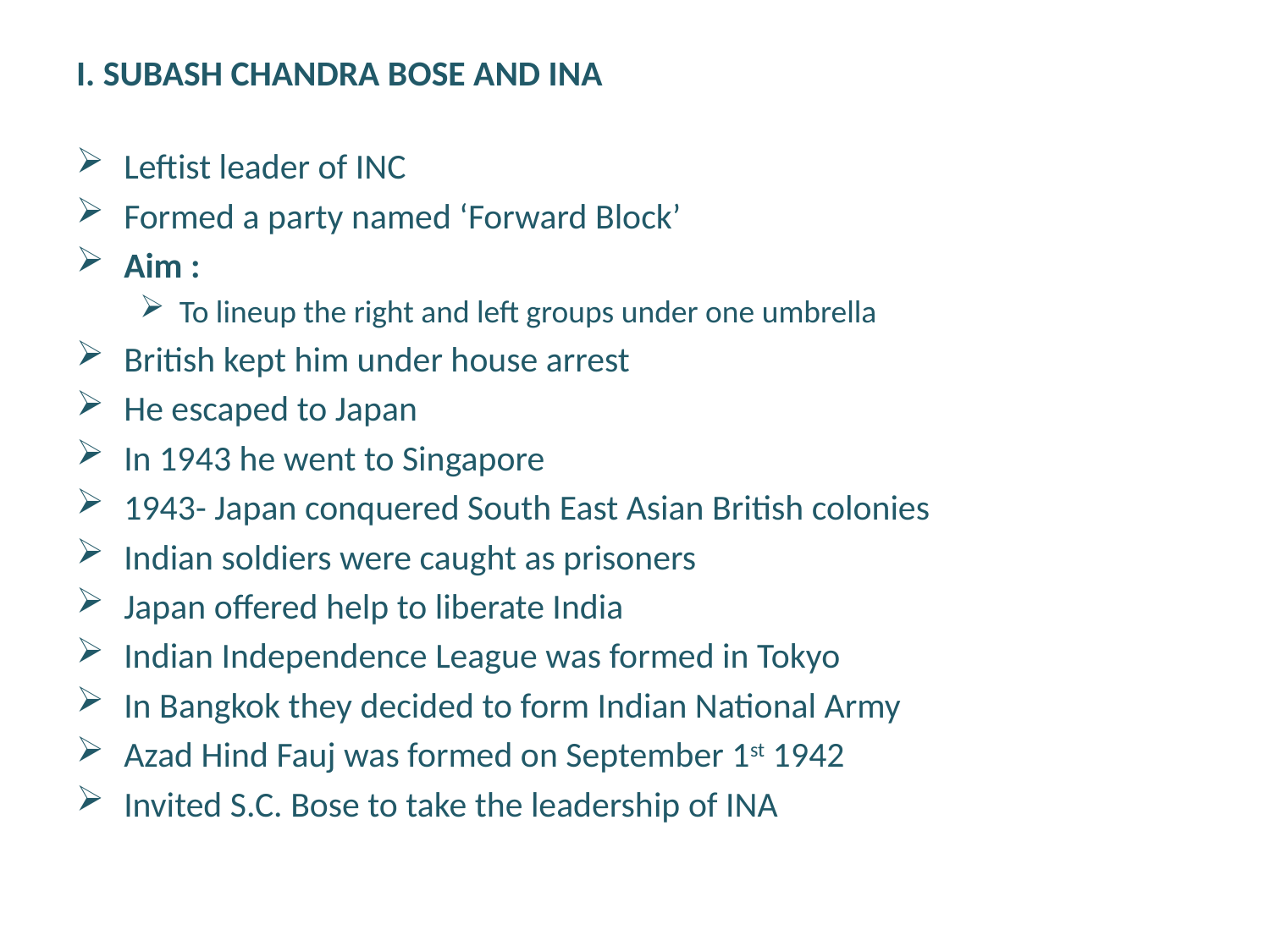

# I. SUBASH CHANDRA BOSE AND INA
Leftist leader of INC
Formed a party named ‘Forward Block’
Aim :
To lineup the right and left groups under one umbrella
British kept him under house arrest
He escaped to Japan
In 1943 he went to Singapore
1943- Japan conquered South East Asian British colonies
Indian soldiers were caught as prisoners
Japan offered help to liberate India
Indian Independence League was formed in Tokyo
In Bangkok they decided to form Indian National Army
Azad Hind Fauj was formed on September 1st 1942
Invited S.C. Bose to take the leadership of INA